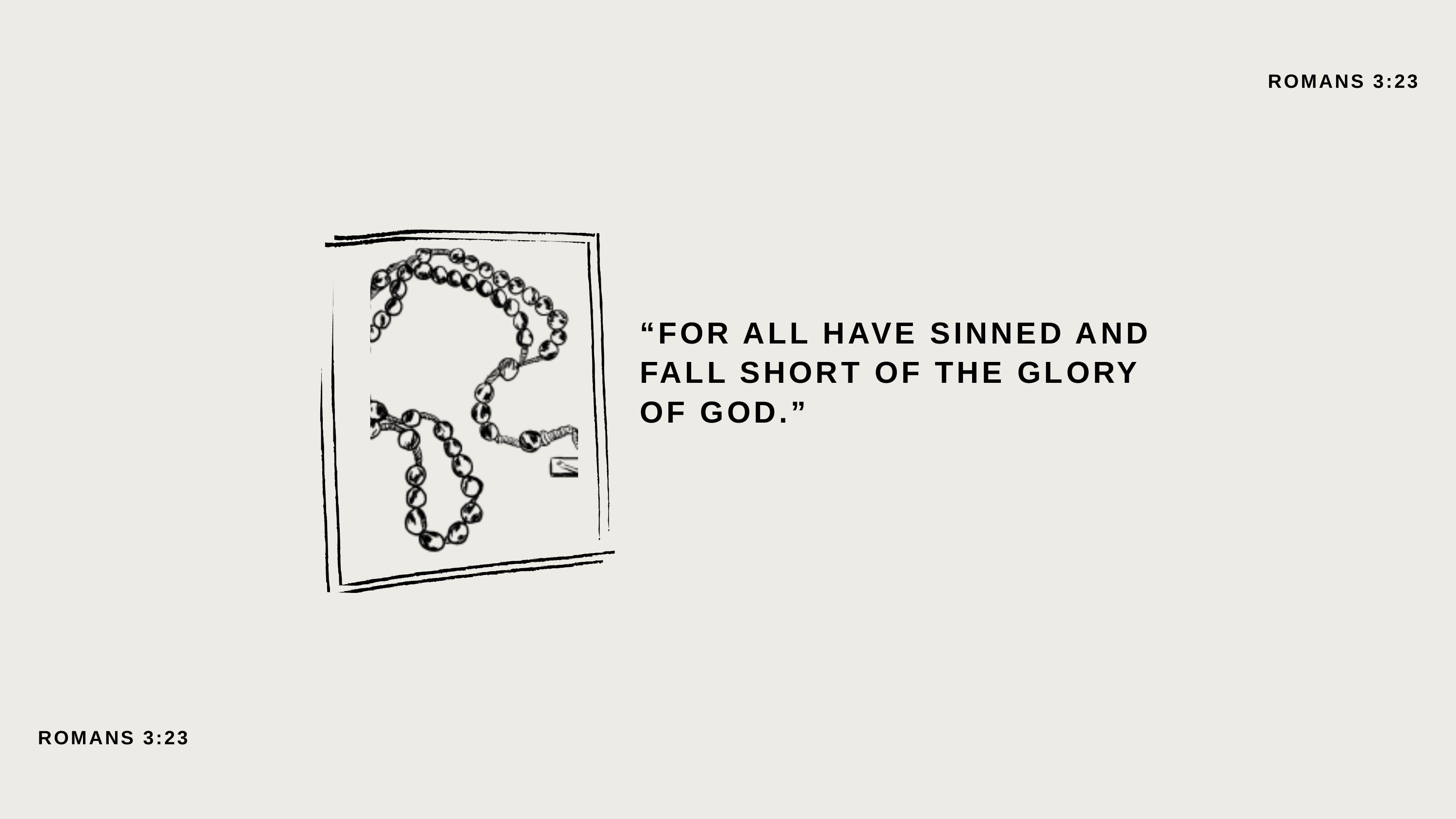

ROMANS 3:23

“FOR ALL HAVE SINNED AND FALL SHORT OF THE GLORY OF GOD.”

ROMANS 3:23